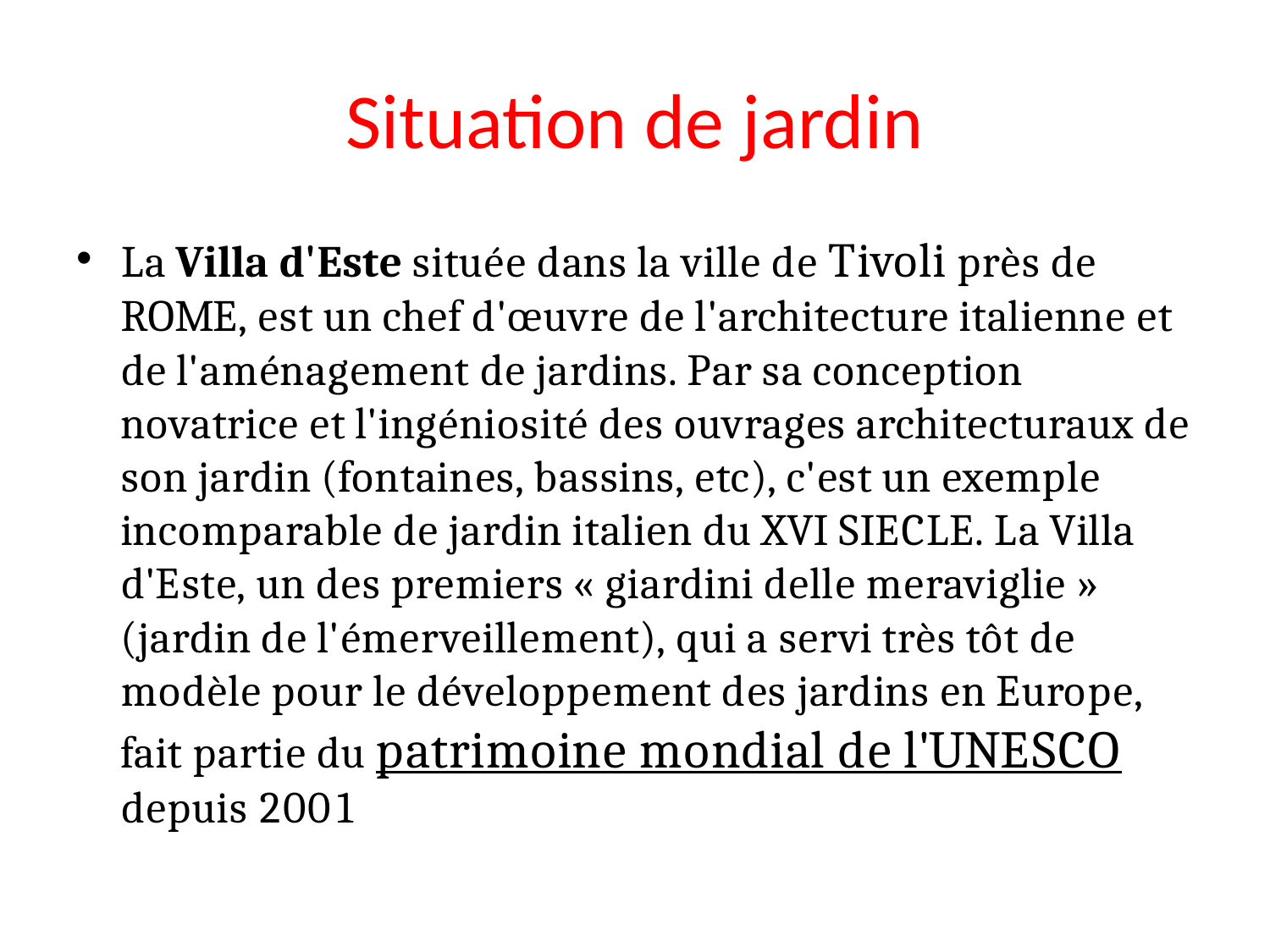

# Situation de jardin
La Villa d'Este située dans la ville de Tivoli près de ROME, est un chef d'œuvre de l'architecture italienne et de l'aménagement de jardins. Par sa conception novatrice et l'ingéniosité des ouvrages architecturaux de son jardin (fontaines, bassins, etc), c'est un exemple incomparable de jardin italien du XVI siecle. La Villa d'Este, un des premiers « giardini delle meraviglie » (jardin de l'émerveillement), qui a servi très tôt de modèle pour le développement des jardins en Europe, fait partie du patrimoine mondial de l'UNESCO depuis 2001